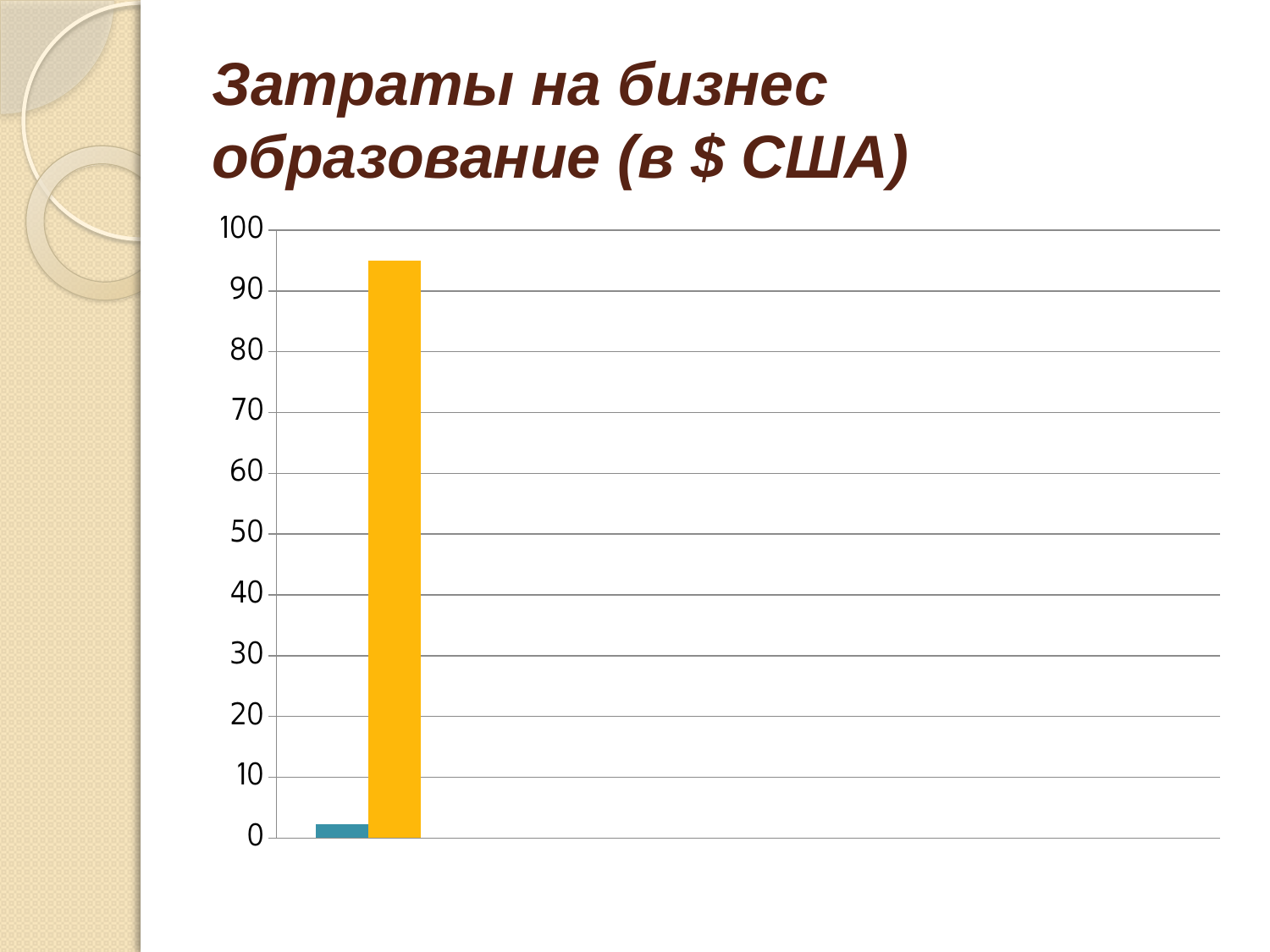

# Затраты на бизнес образование (в $ США)

### Chart

| Category | Ряд 1 | Ряд 2 | Ряд 3 |
|---|---|---|---|
| Категория 1 | 2.3 | 95.0 | None |